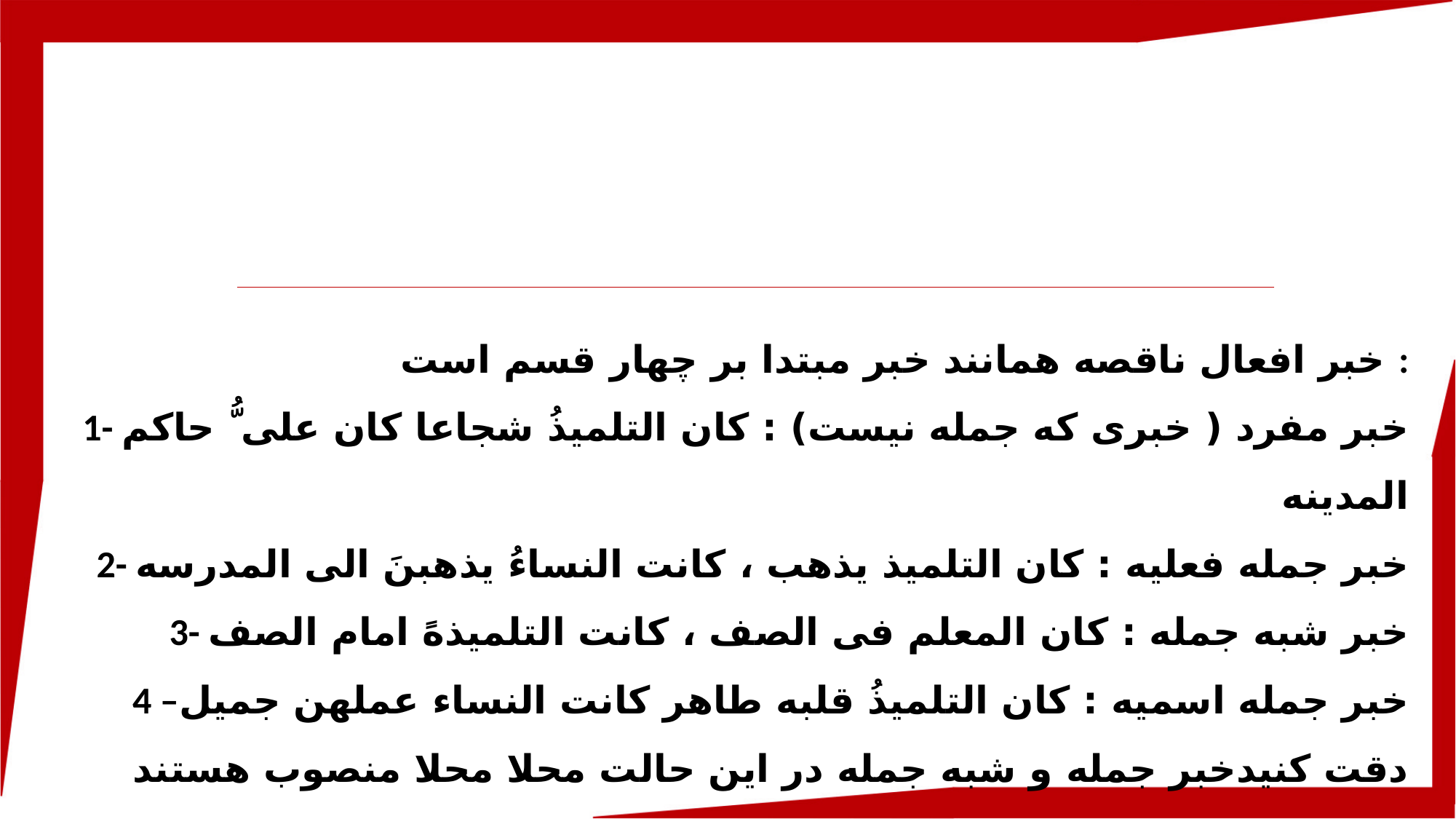

خبر افعال ناقصه همانند خبر مبتدا بر چهار قسم است :
1- خبر مفرد ( خبری که جمله نیست) : کان التلمیذُ شجاعا کان علی ُّ حاکم المدینه
2- خبر جمله فعلیه : کان التلمیذ یذهب ، کانت النساءُ یذهبنَ الی المدرسه
3- خبر شبه جمله : کان المعلم فی الصف ، کانت التلمیذهً امام الصف
4 –خبر جمله اسمیه : کان التلمیذُ قلبه طاهر کانت النساء عملهن جمیل
دقت کنیدخبر جمله و شبه جمله در این حالت محلا محلا منصوب هستند